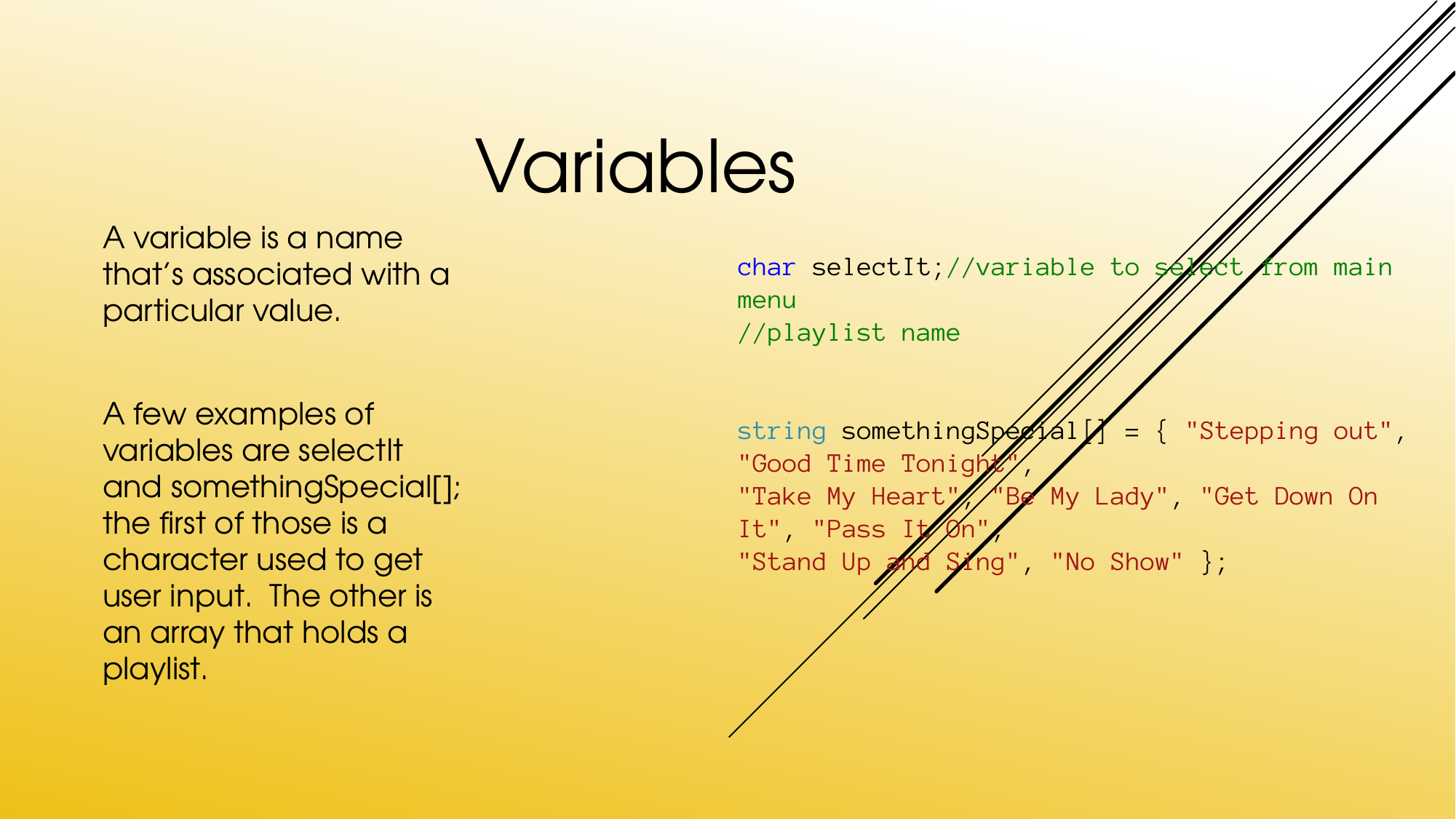

# Variables
A variable is a name that’s associated with a particular value.

A few examples of variables are selectIt and somethingSpecial[]; the first of those is a character used to get user input.  The other is an array that holds a playlist.
char selectIt;//variable to select from main menu
//playlist name

string somethingSpecial[] = { "Stepping out", "Good Time Tonight",
"Take My Heart", "Be My Lady", "Get Down On It", "Pass It On",
"Stand Up and Sing", "No Show" };